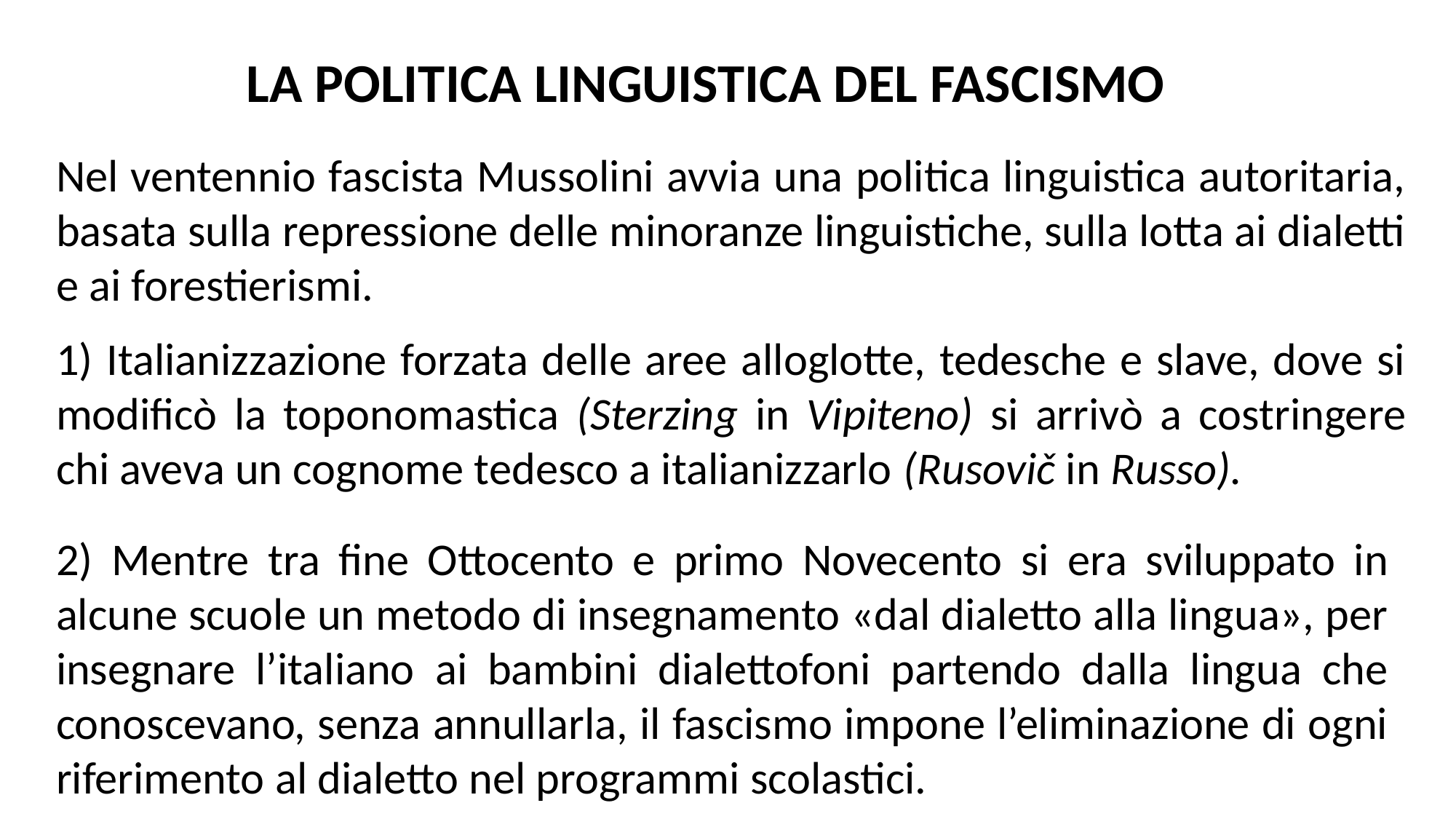

LA POLITICA LINGUISTICA DEL FASCISMO
Nel ventennio fascista Mussolini avvia una politica linguistica autoritaria, basata sulla repressione delle minoranze linguistiche, sulla lotta ai dialetti e ai forestierismi.
1) Italianizzazione forzata delle aree alloglotte, tedesche e slave, dove si modificò la toponomastica (Sterzing in Vipiteno) si arrivò a costringere chi aveva un cognome tedesco a italianizzarlo (Rusovič in Russo).
2) Mentre tra fine Ottocento e primo Novecento si era sviluppato in alcune scuole un metodo di insegnamento «dal dialetto alla lingua», per insegnare l’italiano ai bambini dialettofoni partendo dalla lingua che conoscevano, senza annullarla, il fascismo impone l’eliminazione di ogni riferimento al dialetto nel programmi scolastici.